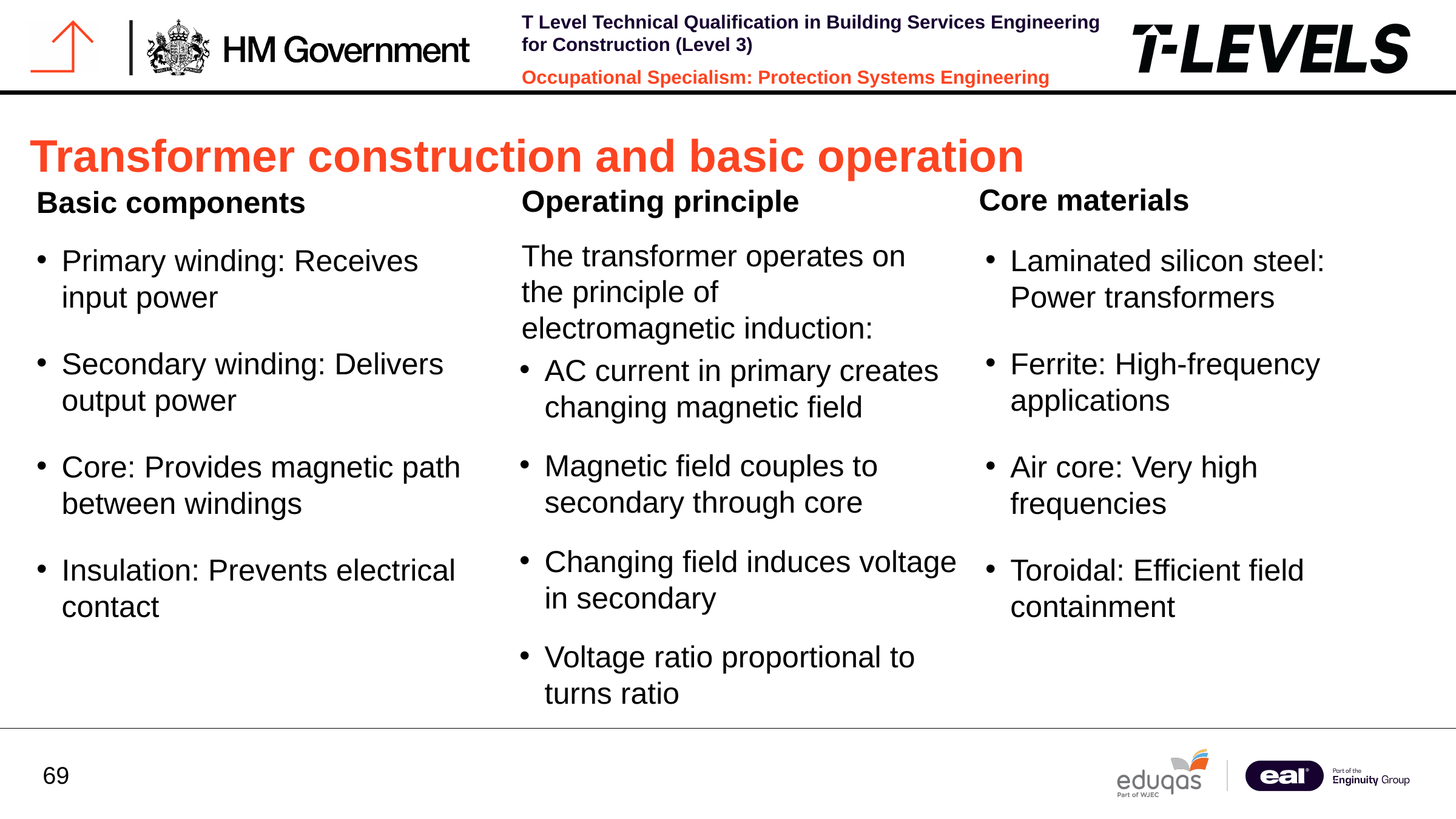

Transformer construction and basic operation
Core materials
Operating principle
Basic components
Primary winding: Receives input power
Secondary winding: Delivers output power
Core: Provides magnetic path between windings
Insulation: Prevents electrical contact
The transformer operates on the principle of electromagnetic induction:
Laminated silicon steel: Power transformers
Ferrite: High-frequency applications
Air core: Very high frequencies
Toroidal: Efficient field containment

AC current in primary creates changing magnetic field
Magnetic field couples to secondary through core
Changing field induces voltage in secondary
Voltage ratio proportional to turns ratio